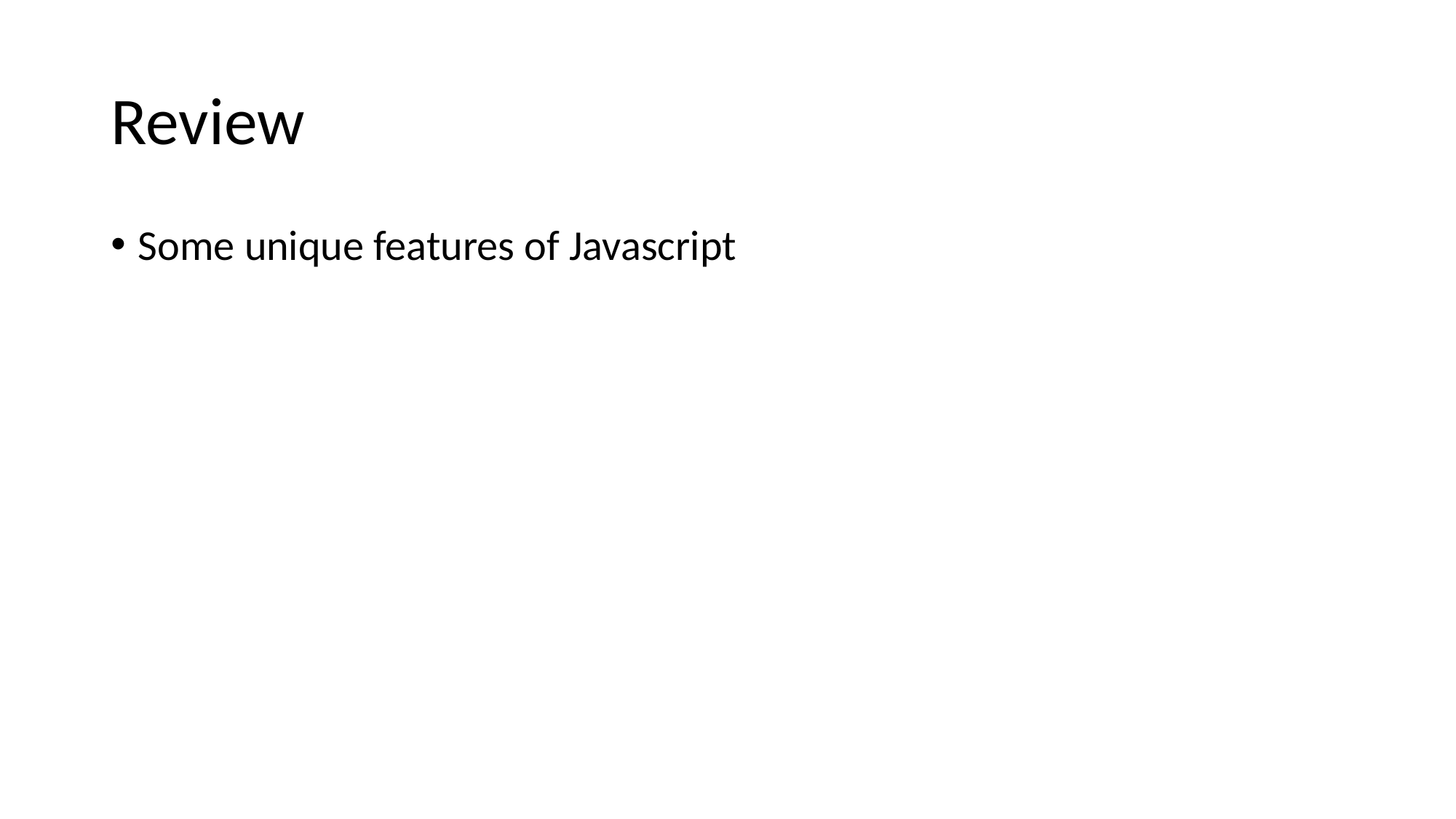

# Review
Some unique features of Javascript